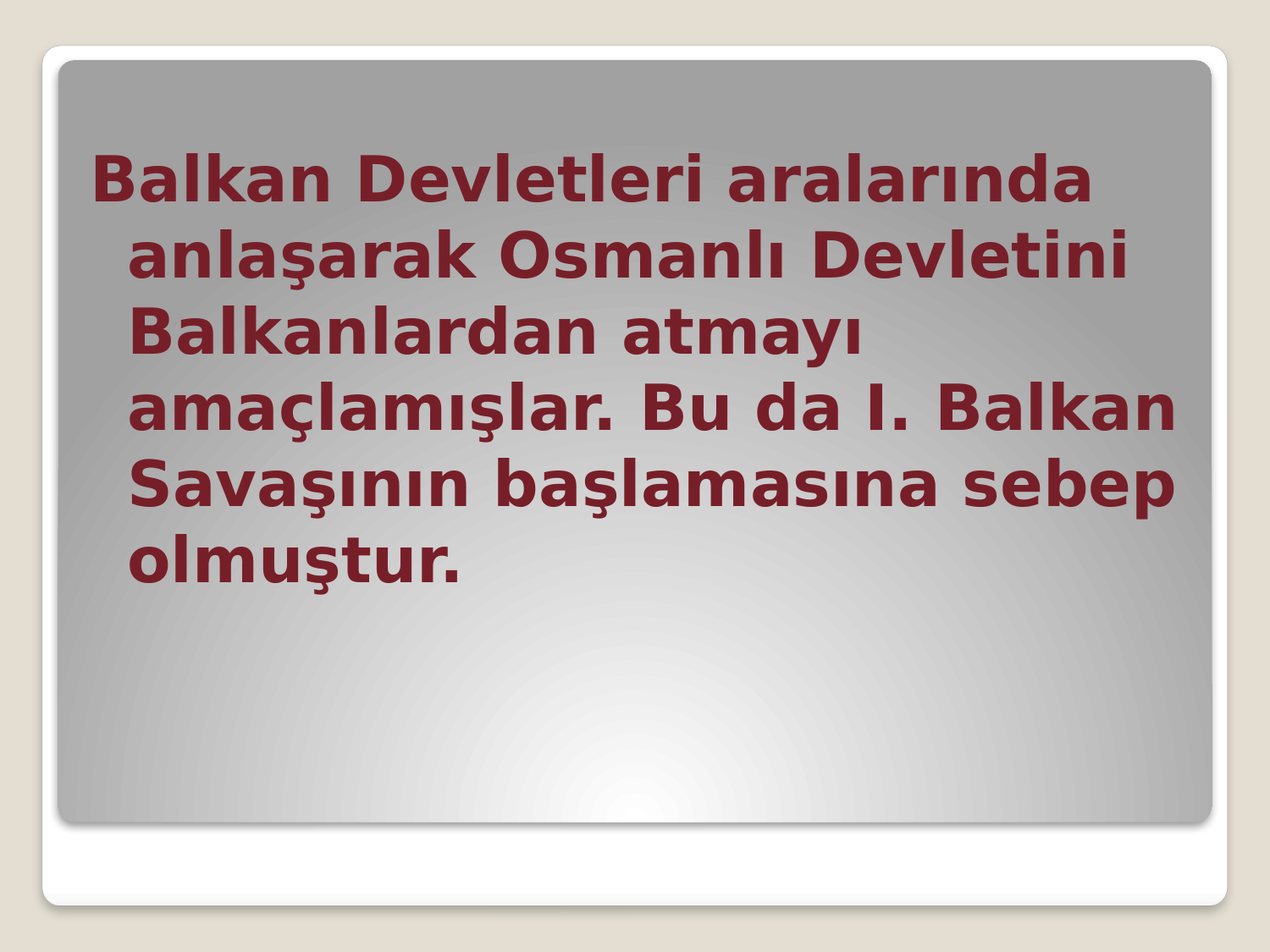

Balkan Devletleri aralarında anlaşarak Osmanlı Devletini Balkanlardan atmayı amaçlamışlar. Bu da I. Balkan Savaşının başlamasına sebep olmuştur.